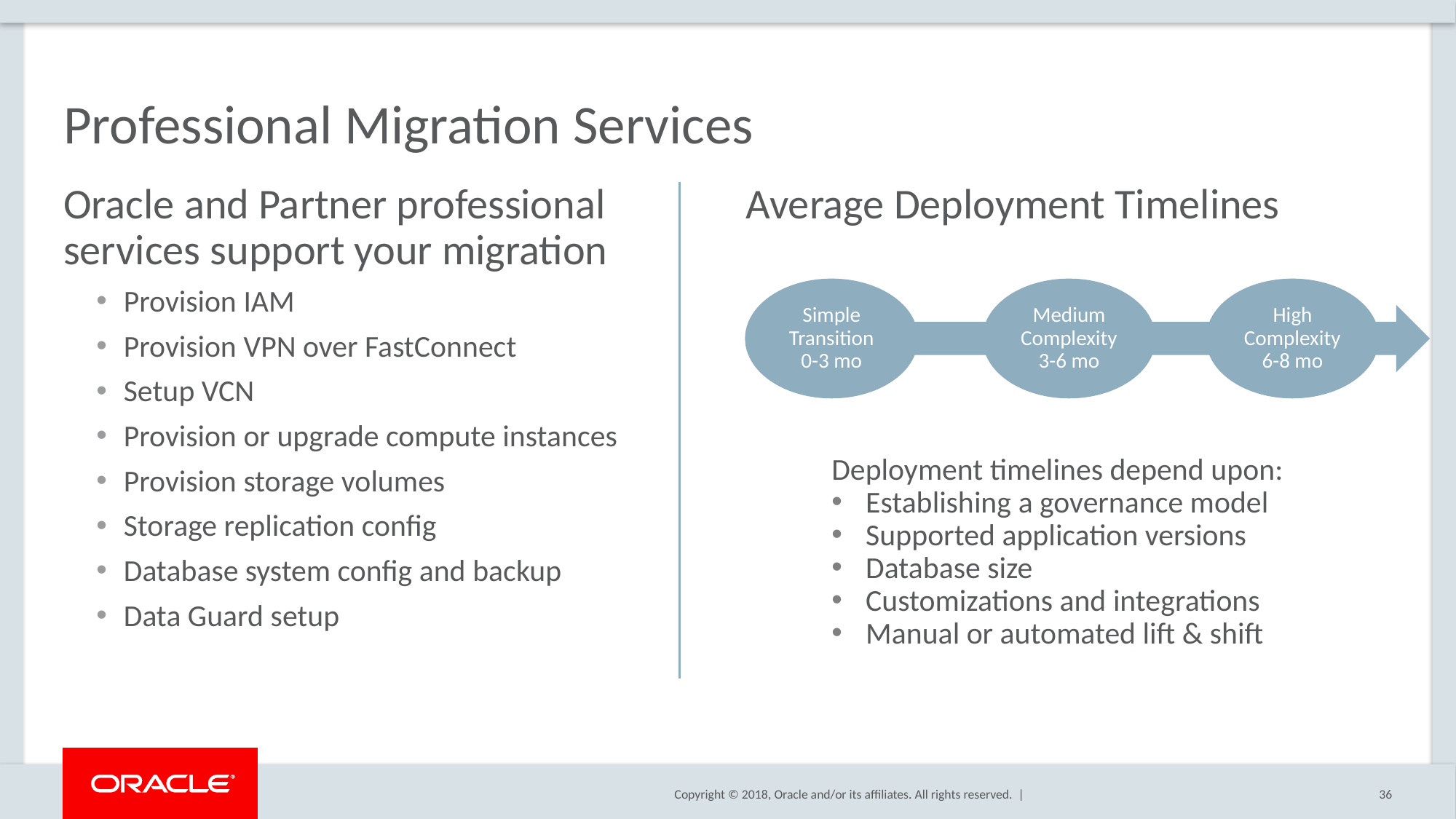

# Professional Migration Services
Oracle and Partner professional services support your migration
Provision IAM
Provision VPN over FastConnect
Setup VCN
Provision or upgrade compute instances
Provision storage volumes
Storage replication config
Database system config and backup
Data Guard setup

Average Deployment Timelines

Simple Transition
0-3 mo
Medium Complexity
3-6 mo
High Complexity
6-8 mo

Deployment timelines depend upon:
Establishing a governance model
Supported application versions
Database size
Customizations and integrations
Manual or automated lift & shift
36